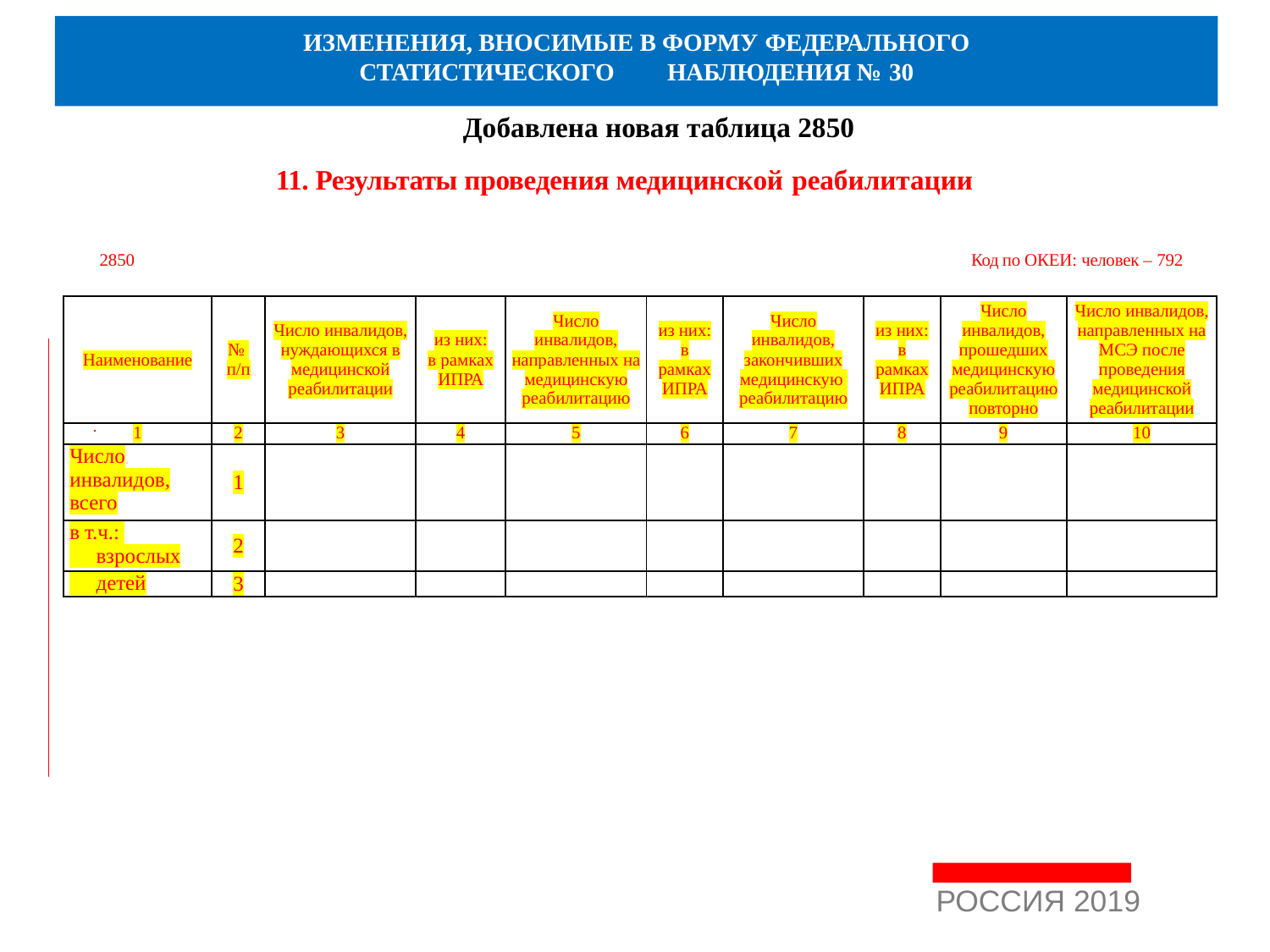

# ИЗМЕНЕНИЯ, ВНОСИМЫЕ В ФОРМУ ФЕДЕРАЛЬНОГО
СТАТИСТИЧЕСКОГО	НАБЛЮДЕНИЯ № 30
Добавлена новая таблица 2850
11. Результаты проведения медицинской реабилитации

2850                                                                                                                                                                                                     Код по ОКЕИ: человек – 792
| Наименование | № п/п | Число инвалидов, нуждающихся в медицинской реабилитации | из них: в рамках ИПРА | Число инвалидов, направленных на медицинскую реабилитацию | из них: в рамках ИПРА | Число инвалидов, закончивших медицинскую реабилитацию | из них: в рамках ИПРА | Число инвалидов, прошедших медицинскую реабилитацию повторно | Число инвалидов, направленных на МСЭ после проведения медицинской реабилитации |
| --- | --- | --- | --- | --- | --- | --- | --- | --- | --- |
| 1 | 2 | 3 | 4 | 5 | 6 | 7 | 8 | 9 | 10 |
| Число инвалидов, всего | 1 |  |  |  |  |  |  |  |  |
| в т.ч.: взрослых | 2 |  |  |  |  |  |  |  |  |
| детей | 3 |  |  |  |  |  |  |  |  |

РОССИЯ 2019